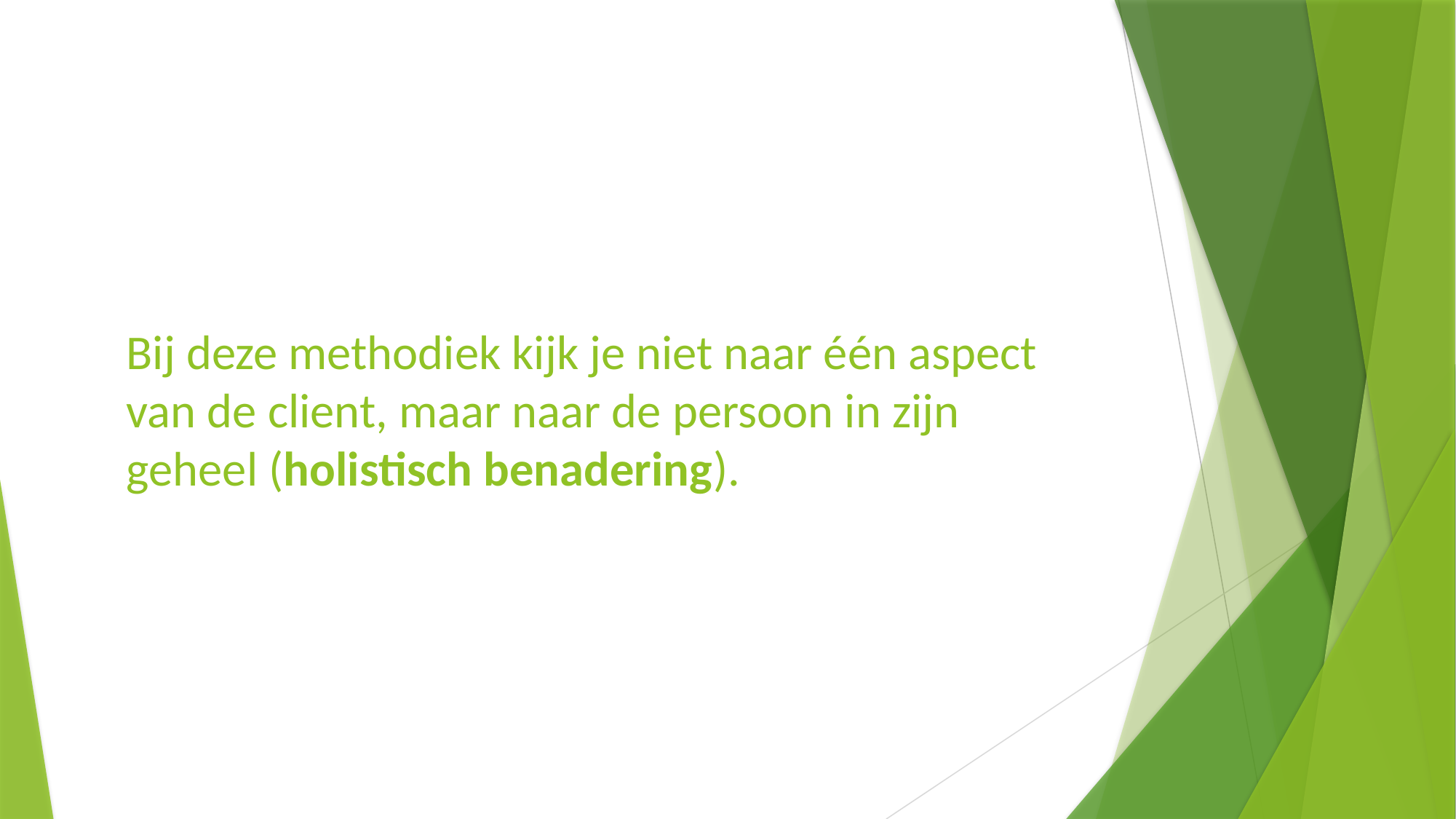

#
Bij deze methodiek kijk je niet naar één aspect van de client, maar naar de persoon in zijn geheel (holistisch benadering).